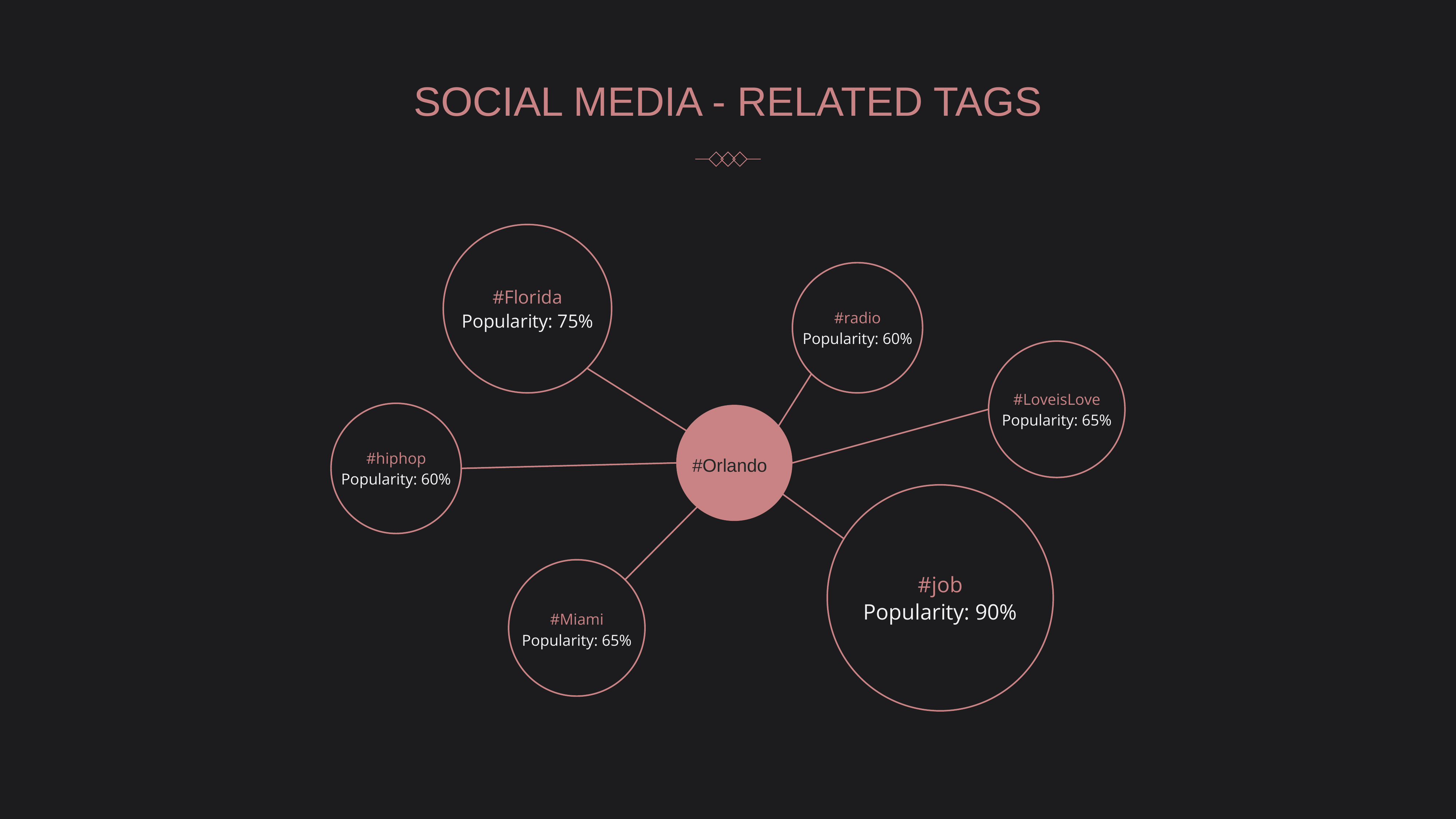

SOCIAL MEDIA - RELATED TAGS

#Florida
#radio
Popularity: 75%
Popularity: 60%

#LoveisLove

Popularity: 65%
#hiphop
#Orlando
Popularity: 60%

#job
Popularity: 90%
#Miami
Popularity: 65%